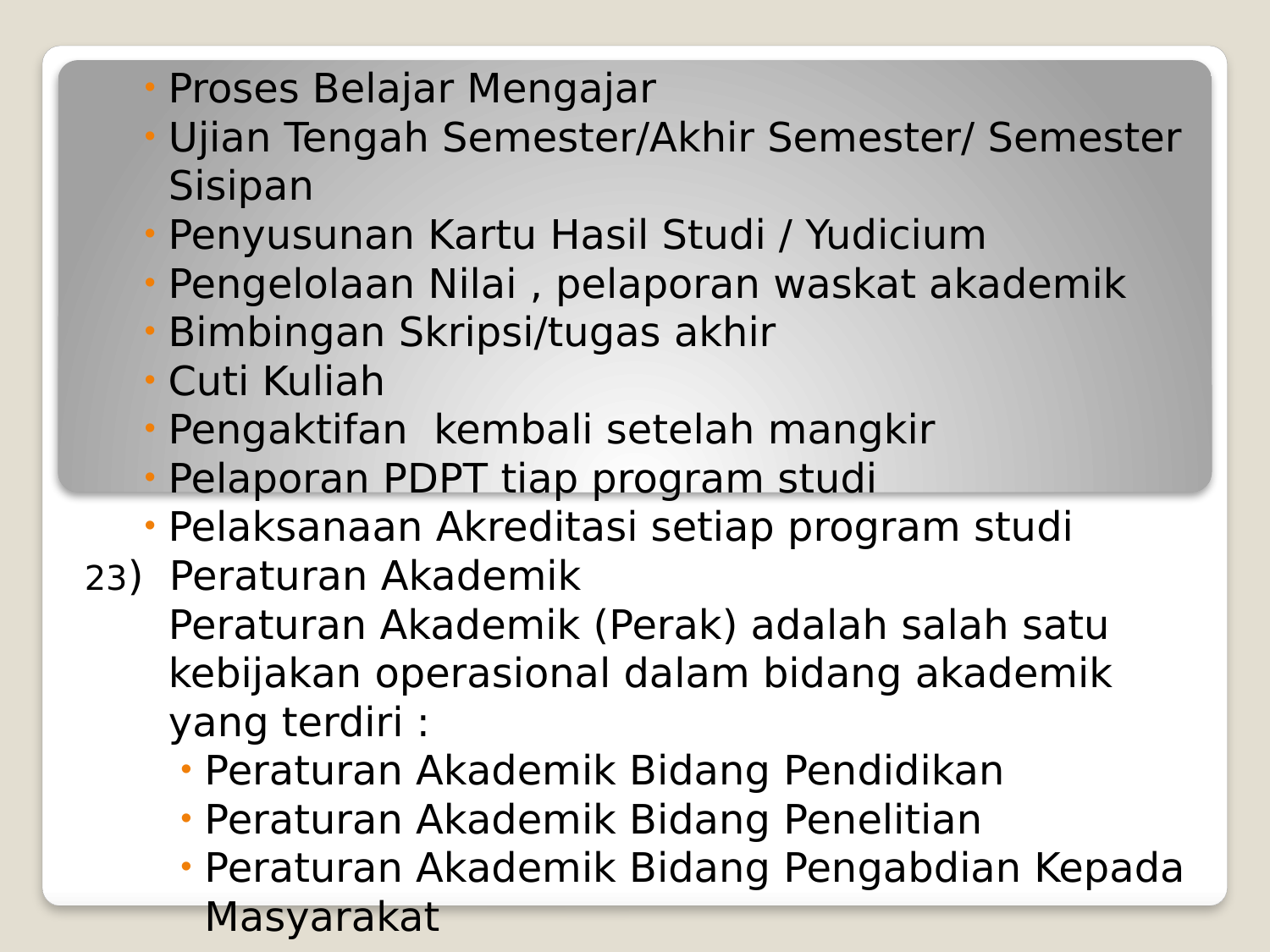

Proses Belajar Mengajar
Ujian Tengah Semester/Akhir Semester/ Semester Sisipan
 Penyusunan Kartu Hasil Studi / Yudicium
 Pengelolaan Nilai , pelaporan waskat akademik
 Bimbingan Skripsi/tugas akhir
 Cuti Kuliah
 Pengaktifan  kembali setelah mangkir
 Pelaporan PDPT tiap program studi
 Pelaksanaan Akreditasi setiap program studi
23)  Peraturan Akademik
Peraturan Akademik (Perak) adalah salah satu kebijakan operasional dalam bidang akademik yang terdiri :
Peraturan Akademik Bidang Pendidikan
Peraturan Akademik Bidang Penelitian
Peraturan Akademik Bidang Pengabdian Kepada Masyarakat